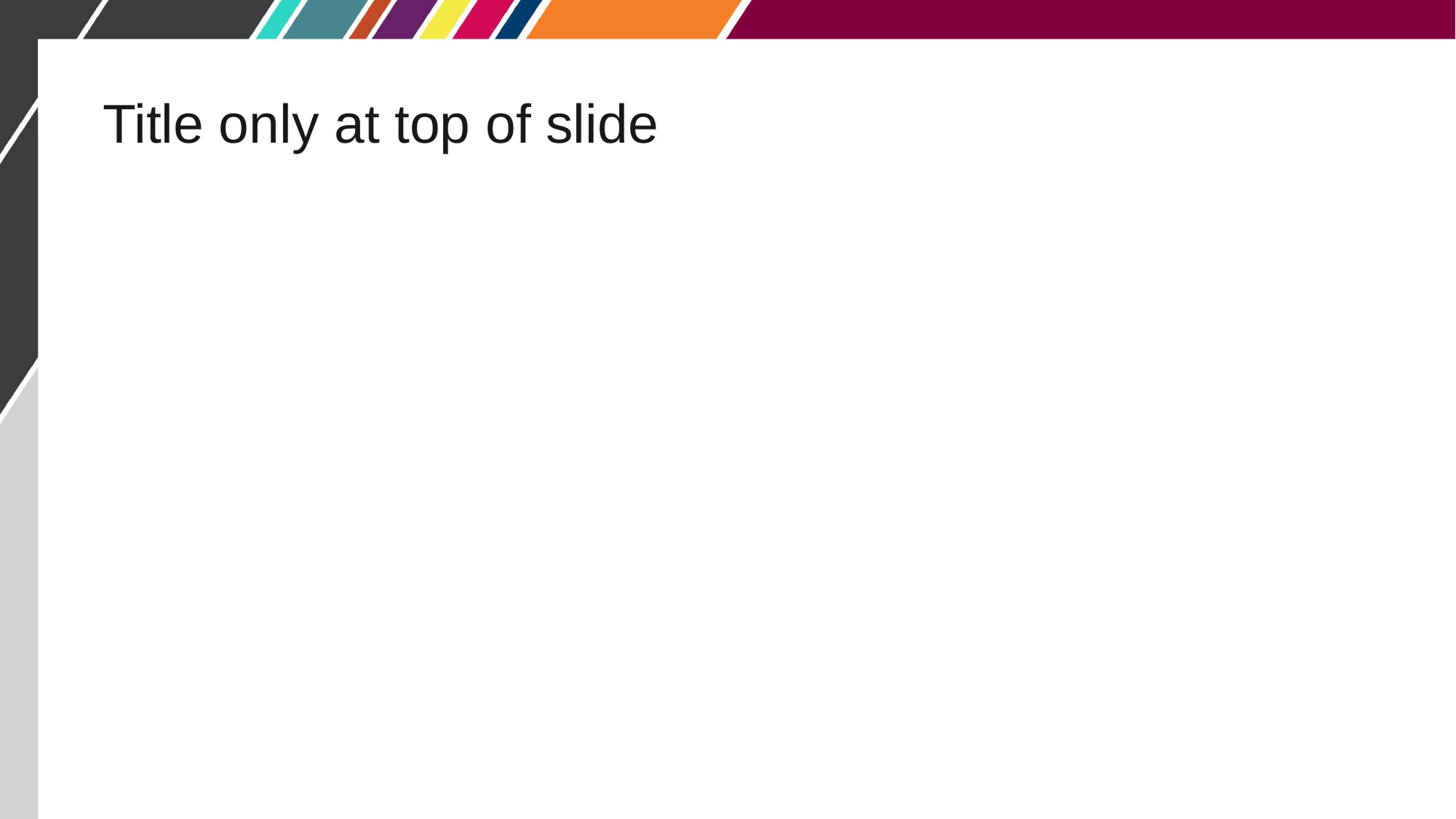

# Title only at top of slide